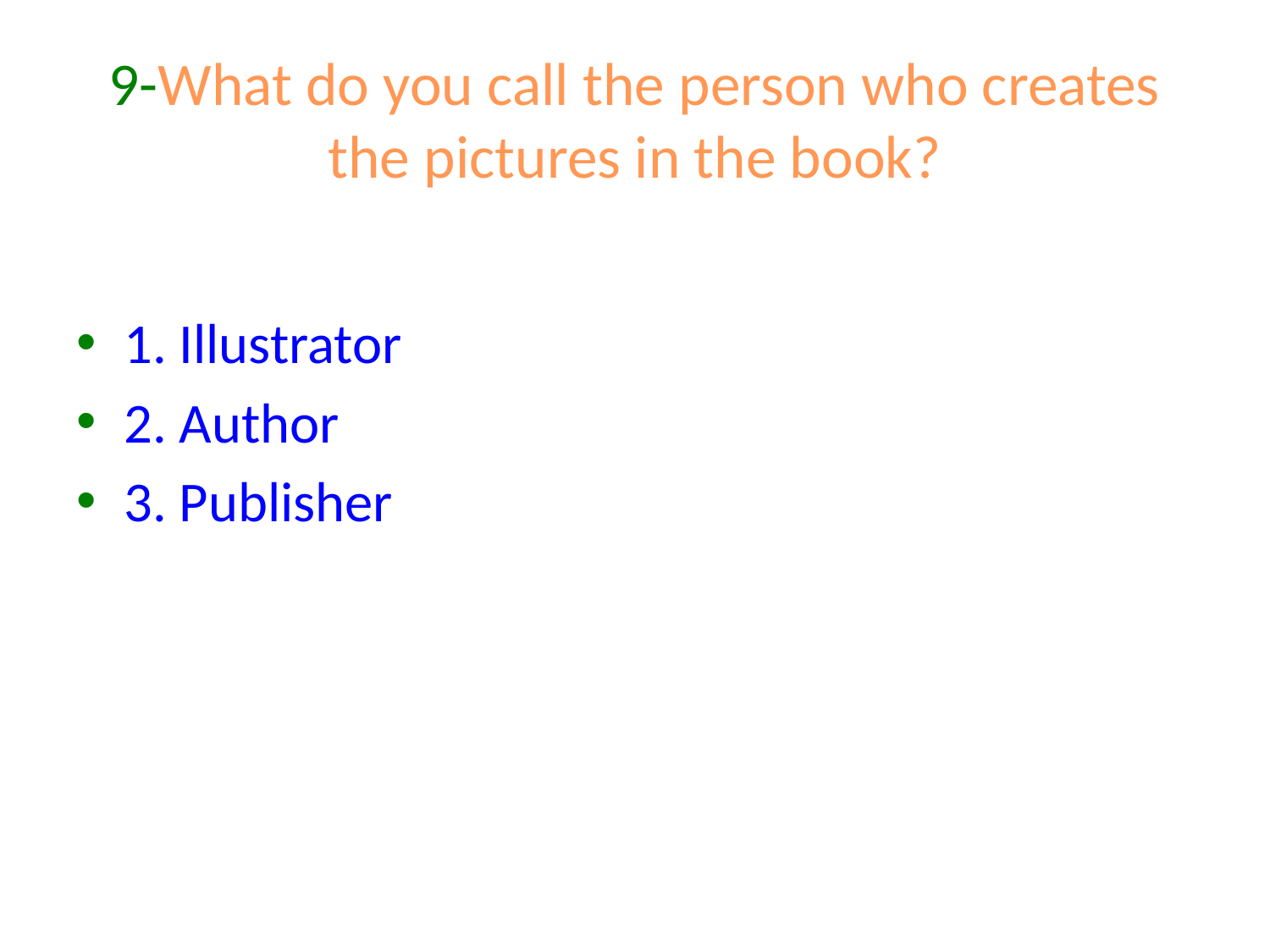

# 9-What do you call the person who creates the pictures in the book?

1. Illustrator
2. Author
3. Publisher